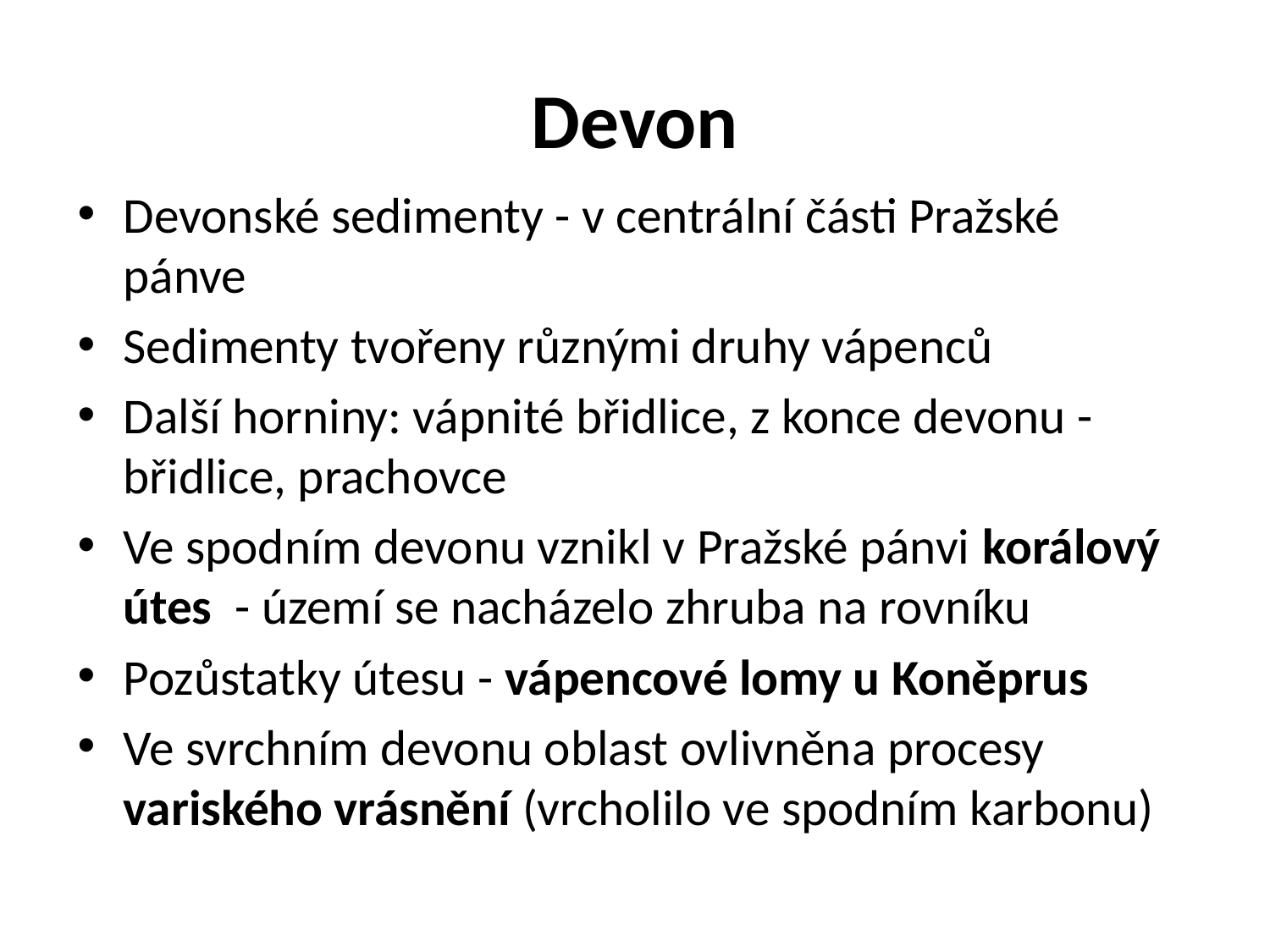

# Devon
Devonské sedimenty - v centrální části Pražské pánve
Sedimenty tvořeny různými druhy vápenců
Další horniny: vápnité břidlice, z konce devonu - břidlice, prachovce
Ve spodním devonu vznikl v Pražské pánvi korálový útes  - území se nacházelo zhruba na rovníku
Pozůstatky útesu - vápencové lomy u Koněprus
Ve svrchním devonu oblast ovlivněna procesy variského vrásnění (vrcholilo ve spodním karbonu)